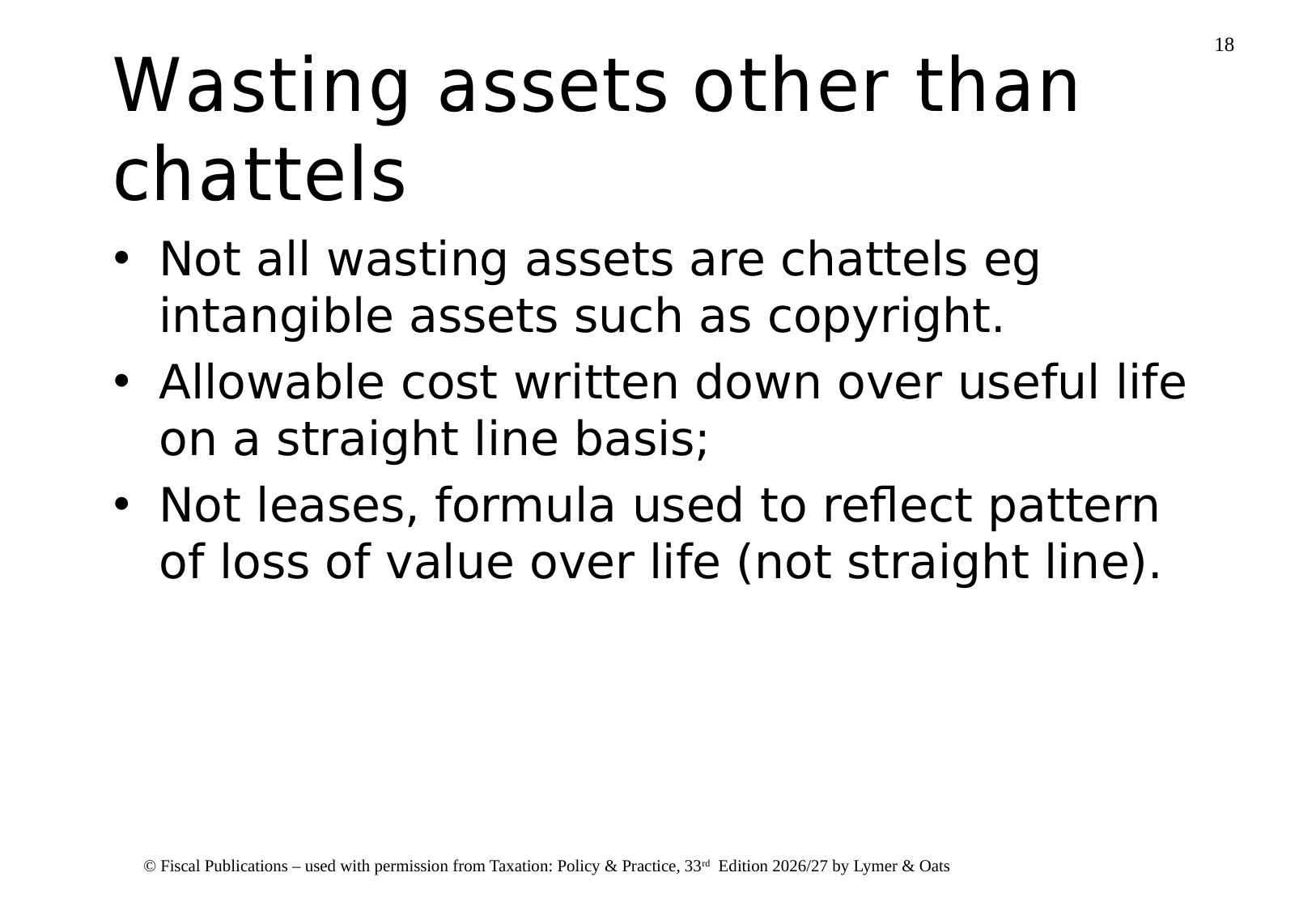

# Wasting assets other than chattels
Not all wasting assets are chattels eg intangible assets such as copyright.
Allowable cost written down over useful life on a straight line basis;
Not leases, formula used to reflect pattern of loss of value over life (not straight line).